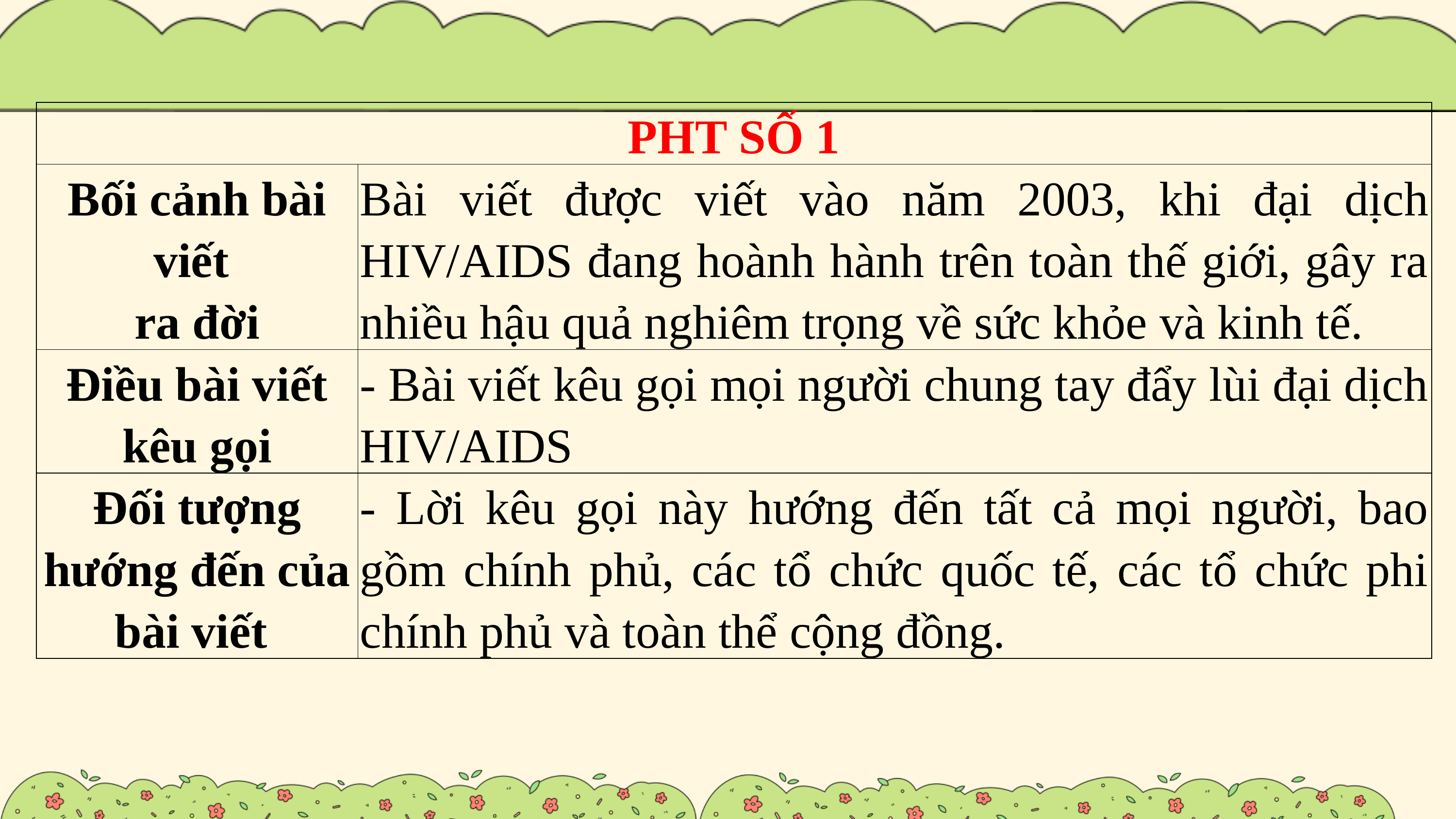

| PHT SỐ 1 |  |
| --- | --- |
| Bối cảnh bài viết ra đời | Bài viết được viết vào năm 2003, khi đại dịch HIV/AIDS đang hoành hành trên toàn thế giới, gây ra nhiều hậu quả nghiêm trọng về sức khỏe và kinh tế. |
| Điều bài viết kêu gọi | - Bài viết kêu gọi mọi người chung tay đẩy lùi đại dịch HIV/AIDS |
| Đối tượng hướng đến của bài viết | - Lời kêu gọi này hướng đến tất cả mọi người, bao gồm chính phủ, các tổ chức quốc tế, các tổ chức phi chính phủ và toàn thể cộng đồng. |